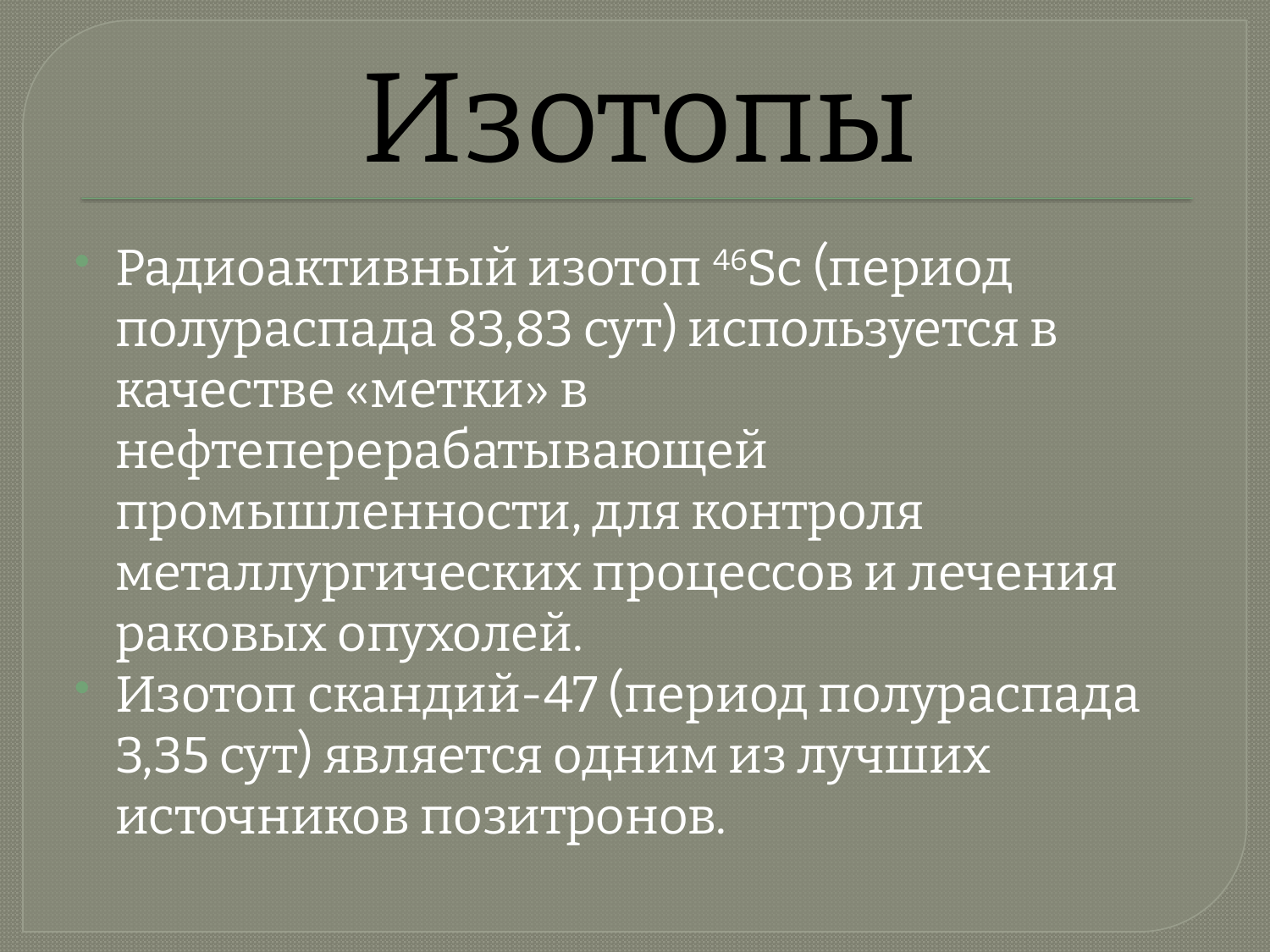

# Изотопы
Радиоактивный изотоп 46Sc (период полураспада 83,83 сут) используется в качестве «метки» в нефтеперерабатывающей промышленности, для контроля металлургических процессов и лечения раковых опухолей.
Изотоп скандий-47 (период полураспада 3,35 сут) является одним из лучших источников позитронов.